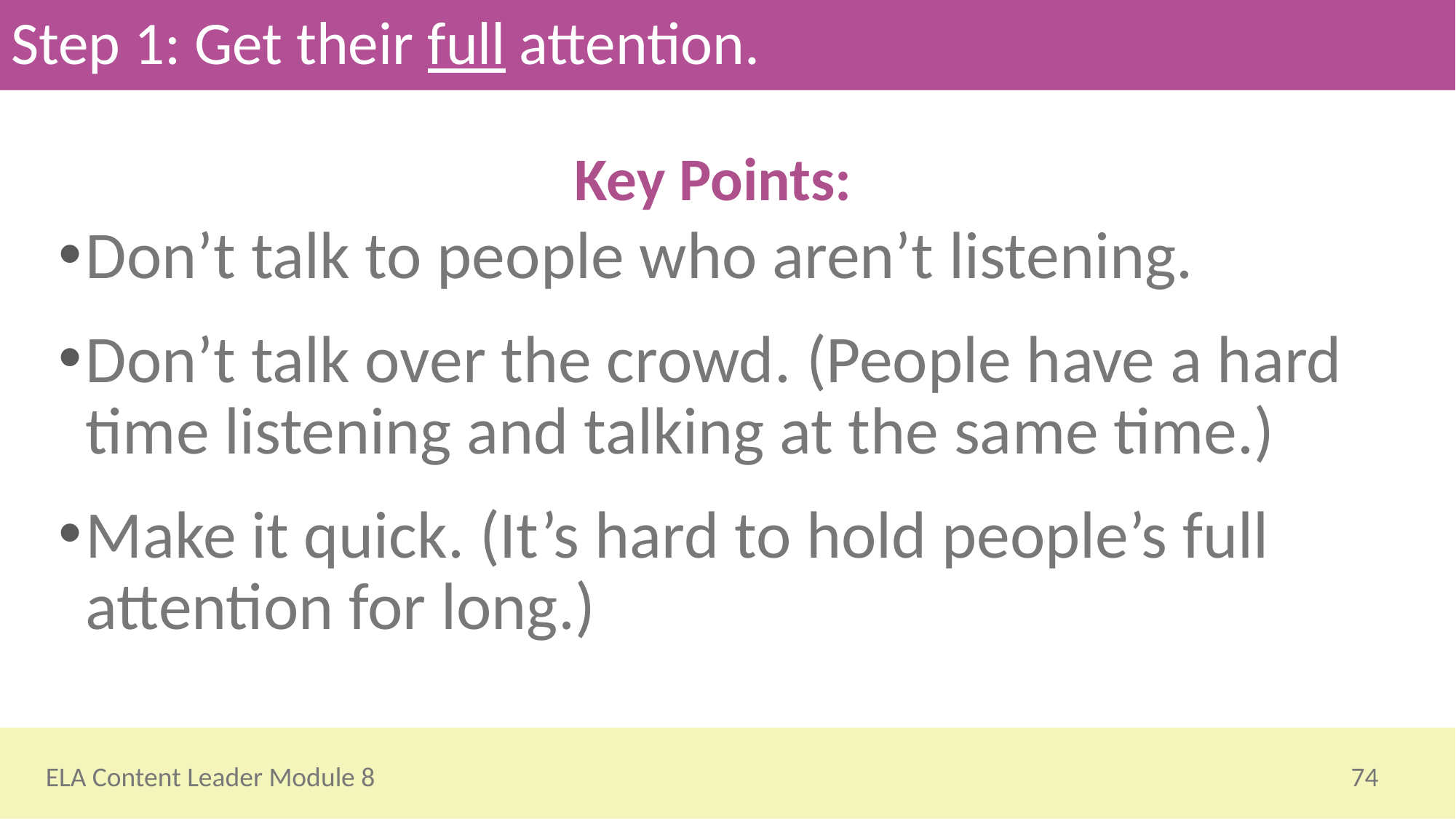

# Step 1: Get their full attention.
Key Points:
Don’t talk to people who aren’t listening.

Don’t talk over the crowd. (People have a hard time listening and talking at the same time.)

Make it quick. (It’s hard to hold people’s full attention for long.)

74